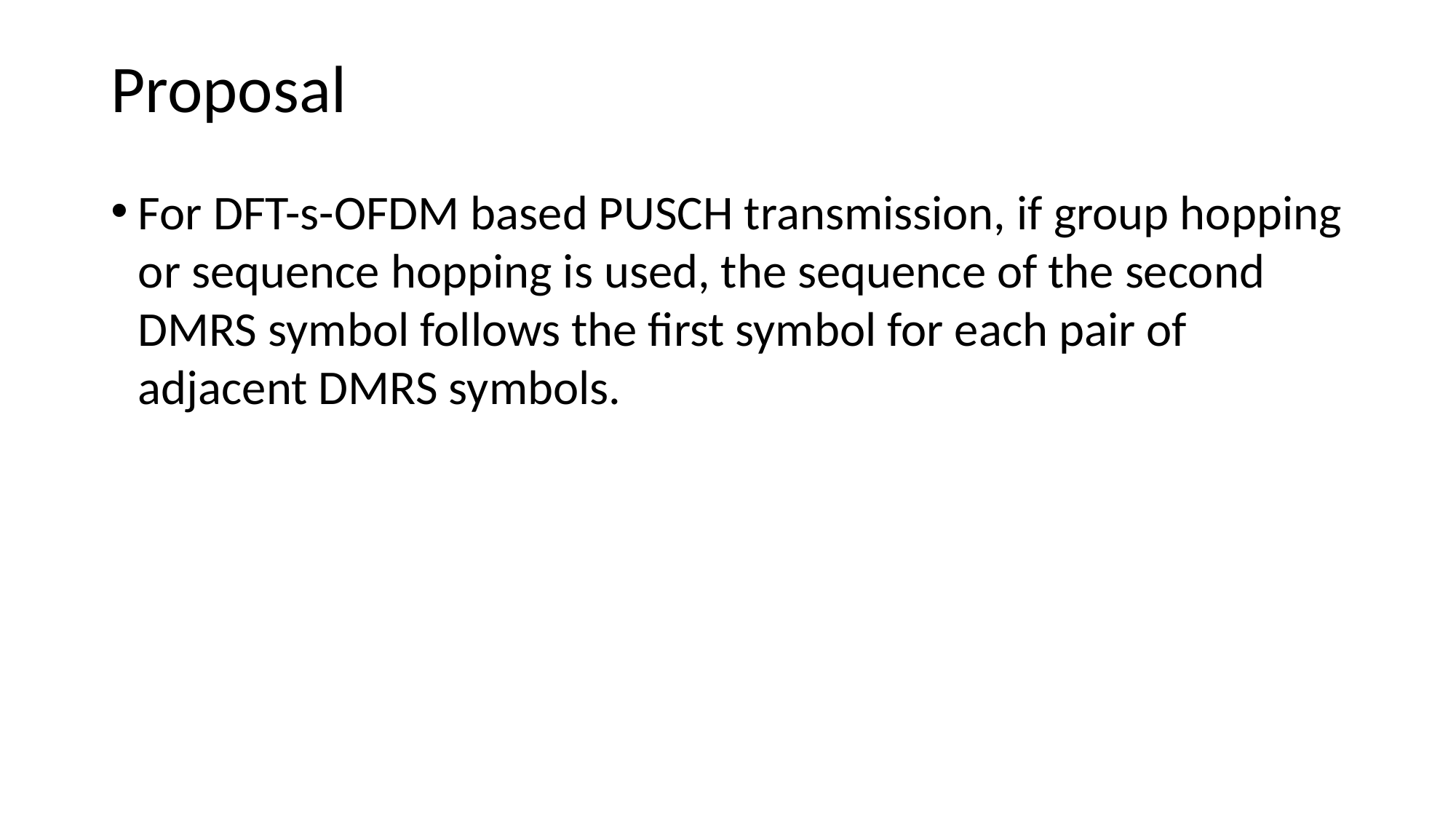

# Proposal
For DFT-s-OFDM based PUSCH transmission, if group hopping or sequence hopping is used, the sequence of the second DMRS symbol follows the first symbol for each pair of adjacent DMRS symbols.